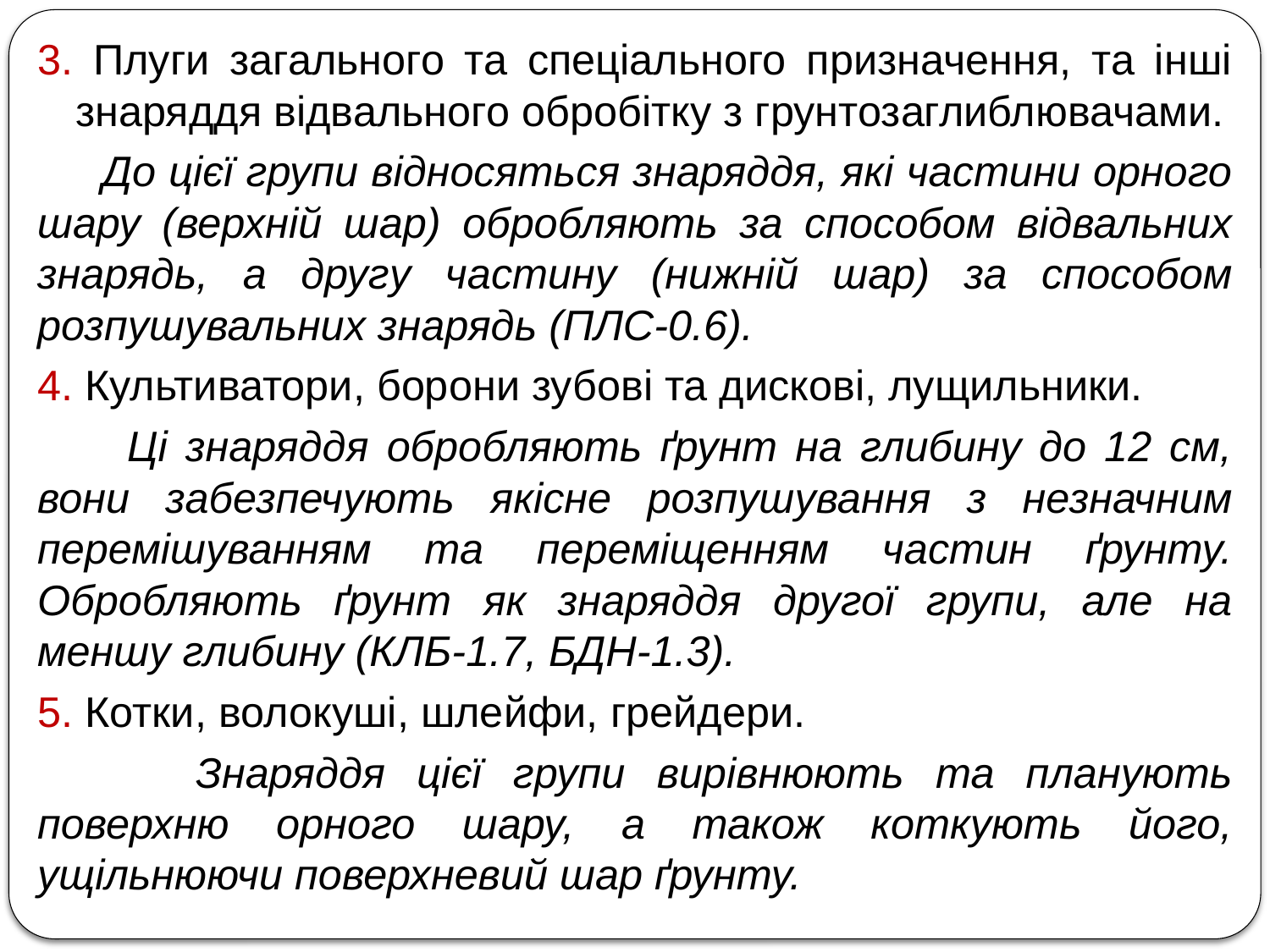

3. Плуги загального та спеціального призначення, та інші знаряддя відвального обробітку з грунтозаглиблювачами.
     До цієї групи відносяться знаряддя, які частини орного шару (верхній шар) обробляють за способом відвальних знарядь, а другу частину (нижній шар) за способом розпушувальних знарядь (ПЛС-0.6).
4. Культиватори, борони зубові та дискові, лущильники.
     Ці знаряддя обробляють ґрунт на глибину до 12 см, вони забезпечують якісне розпушування з незначним перемішуванням та переміщенням частин ґрунту. Обробляють ґрунт як знаряддя другої групи, але на меншу глибину (КЛБ-1.7, БДН-1.3).
5. Котки, волокуші, шлейфи, грейдери.
     Знаряддя цієї групи вирівнюють та планують поверхню орного шару, а також коткують його, ущільнюючи поверхневий шар ґрунту.